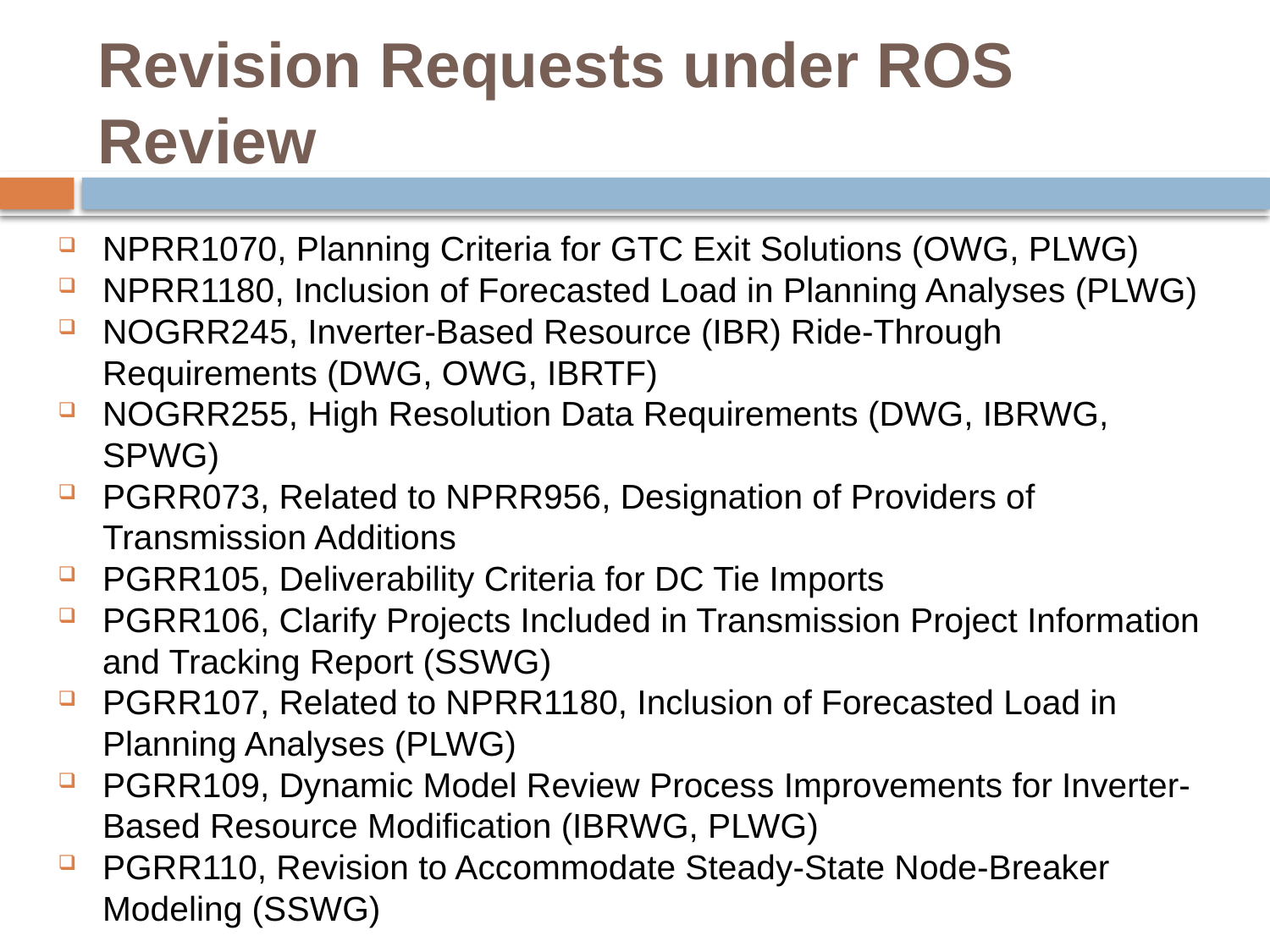

# Revision Requests under ROS Review
NPRR1070, Planning Criteria for GTC Exit Solutions (OWG, PLWG)
NPRR1180, Inclusion of Forecasted Load in Planning Analyses (PLWG)
NOGRR245, Inverter-Based Resource (IBR) Ride-Through Requirements (DWG, OWG, IBRTF)
NOGRR255, High Resolution Data Requirements (DWG, IBRWG, SPWG)
PGRR073, Related to NPRR956, Designation of Providers of Transmission Additions
PGRR105, Deliverability Criteria for DC Tie Imports
PGRR106, Clarify Projects Included in Transmission Project Information and Tracking Report (SSWG)
PGRR107, Related to NPRR1180, Inclusion of Forecasted Load in Planning Analyses (PLWG)
PGRR109, Dynamic Model Review Process Improvements for Inverter-Based Resource Modification (IBRWG, PLWG)
PGRR110, Revision to Accommodate Steady-State Node-Breaker Modeling (SSWG)